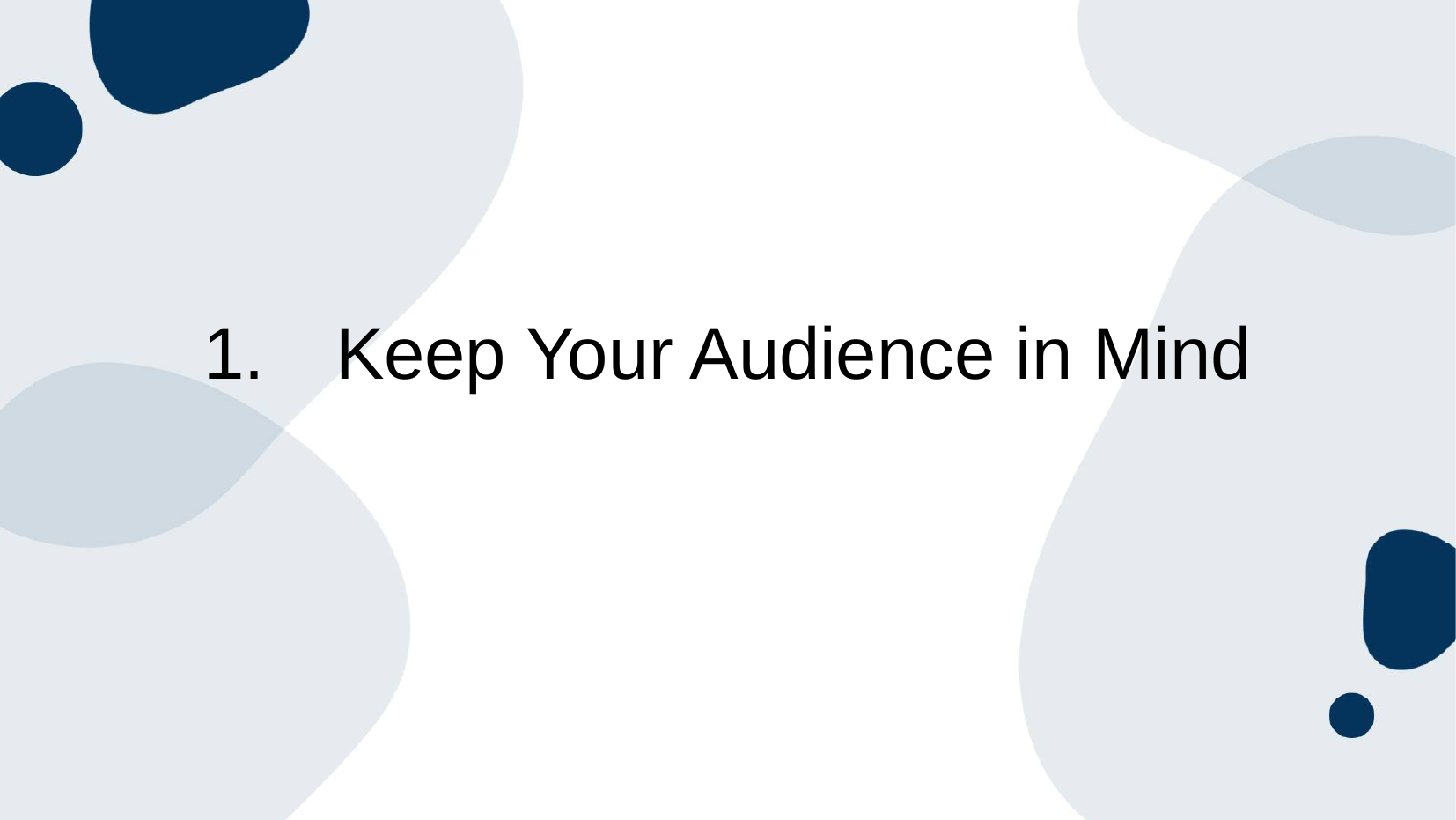

# 1.	Keep Your Audience in Mind